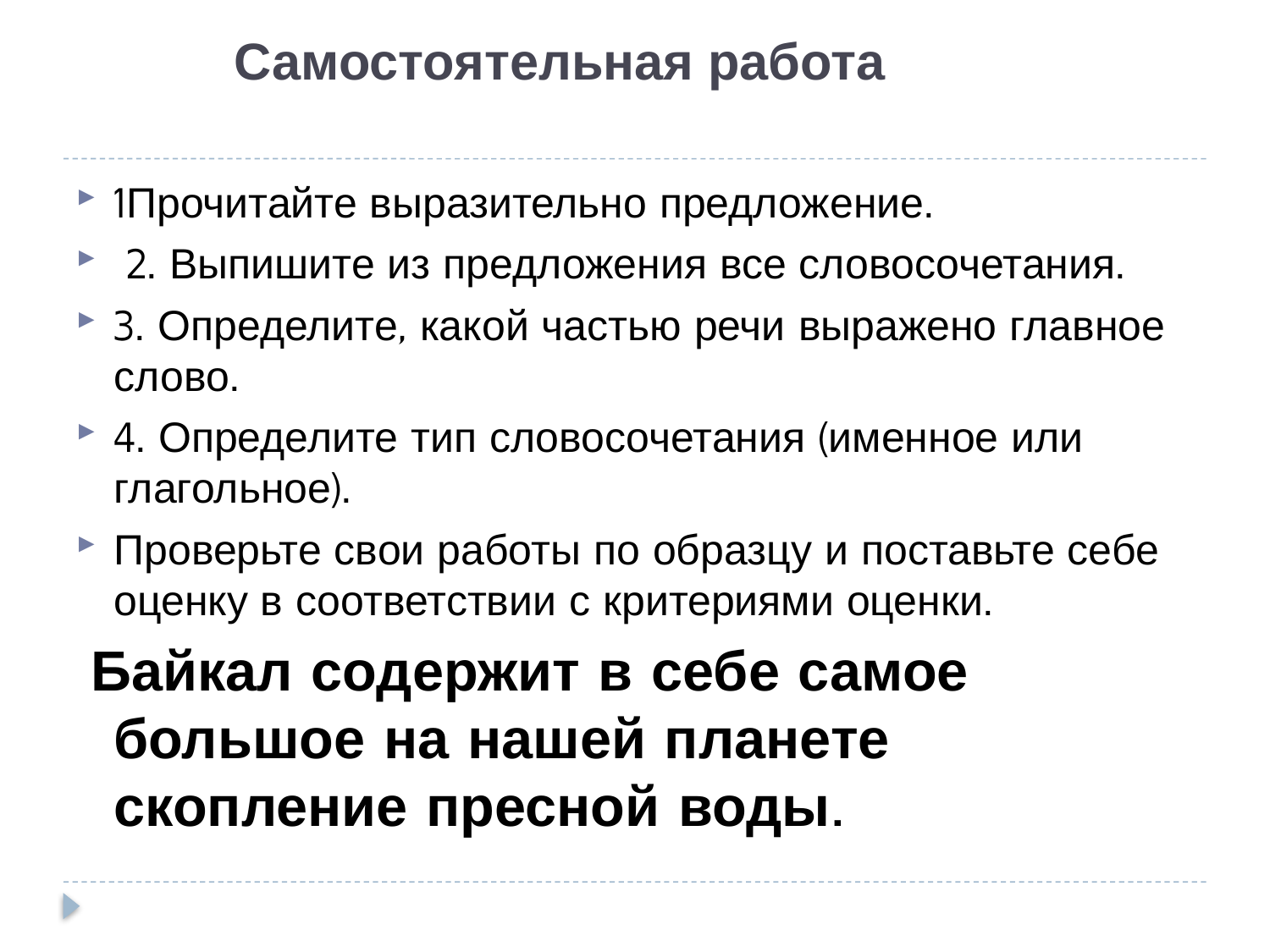

# Самостоятельная работа
1Прочитайте выразительно предложение.
 2. Выпишите из предложения все словосочетания.
3. Определите, какой частью речи выражено главное слово.
4. Определите тип словосочетания (именное или глагольное).
Проверьте свои работы по образцу и поставьте себе оценку в соответствии с критериями оценки.
 Байкал содержит в себе самое большое на нашей планете скопление пресной воды.